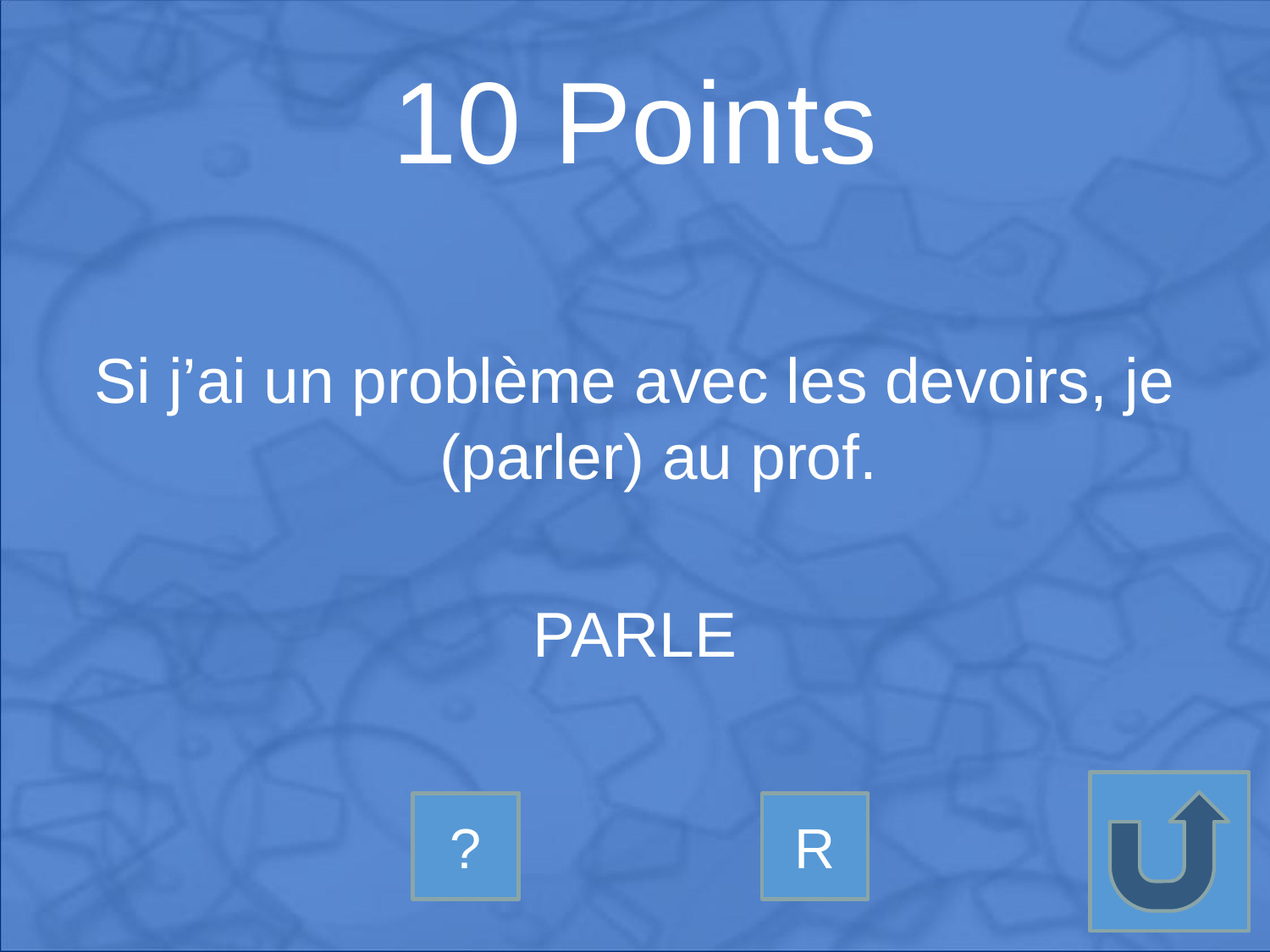

# 10 Points
Si j’ai un problème avec les devoirs, je (parler) au prof.

PARLE

?
R